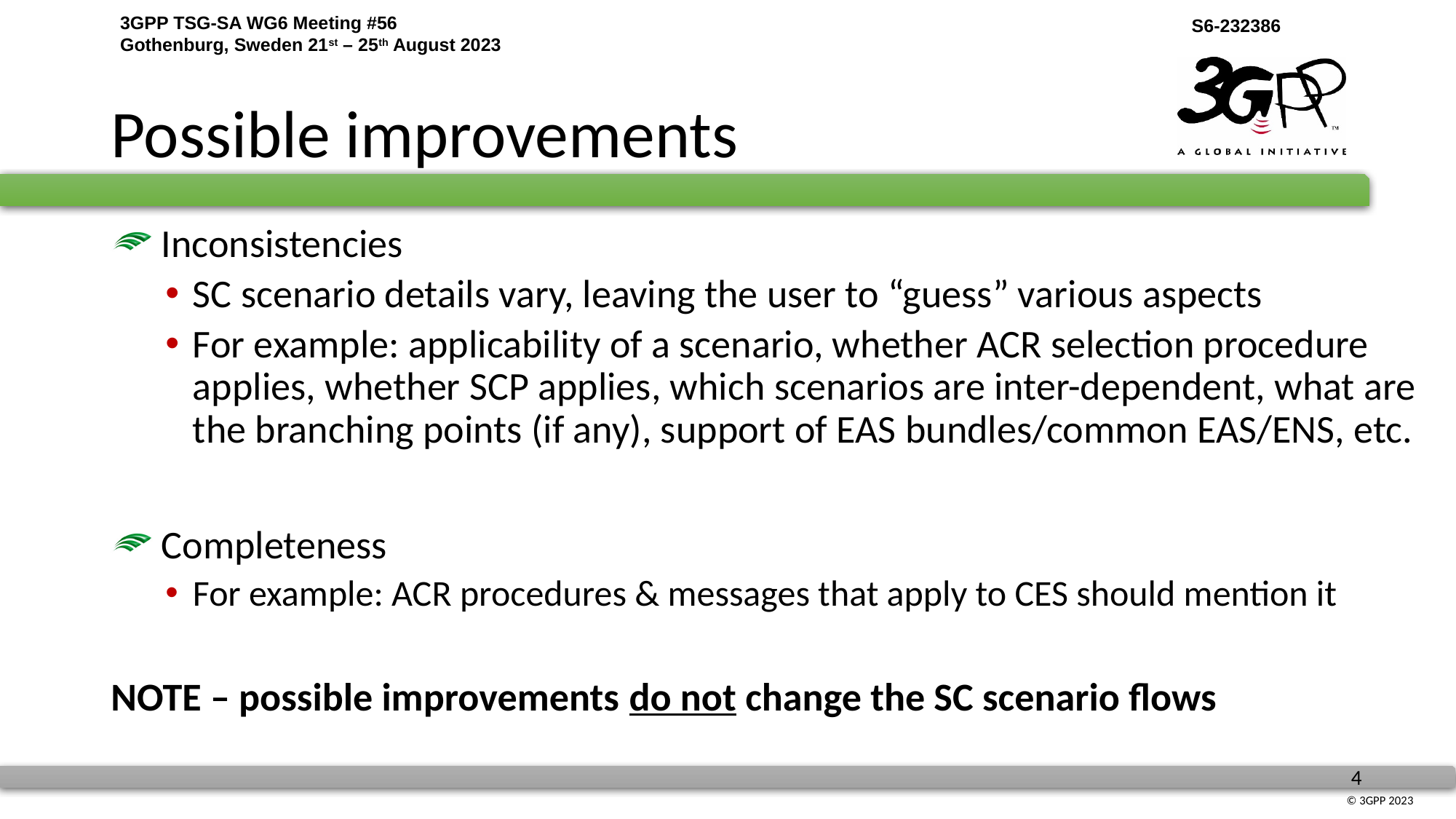

# Possible improvements
 Inconsistencies
SC scenario details vary, leaving the user to “guess” various aspects
For example: applicability of a scenario, whether ACR selection procedure applies, whether SCP applies, which scenarios are inter-dependent, what are the branching points (if any), support of EAS bundles/common EAS/ENS, etc.

 Completeness
For example: ACR procedures & messages that apply to CES should mention it

NOTE – possible improvements do not change the SC scenario flows